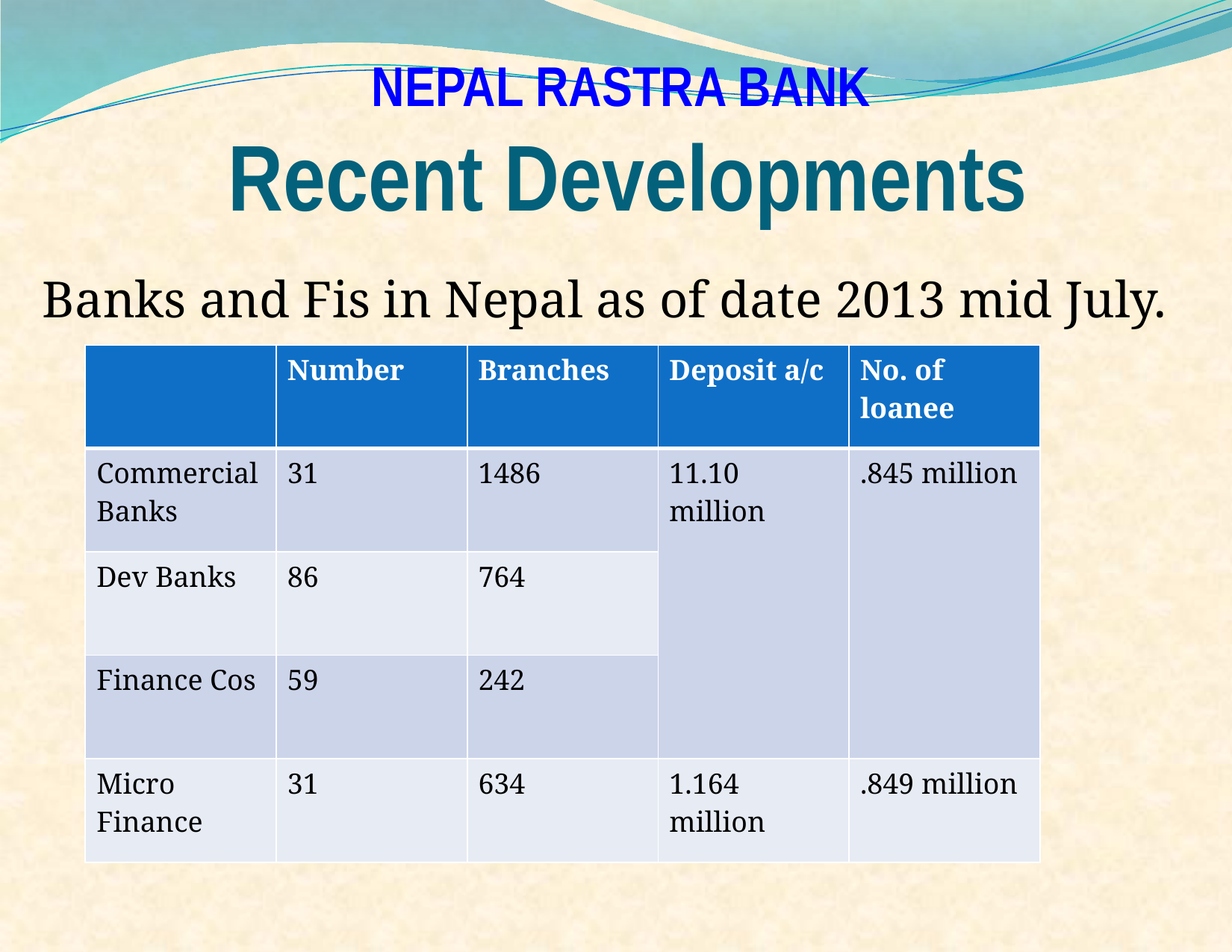

# NEPAL RASTRA BANK Recent Developments
Banks and Fis in Nepal as of date 2013 mid July.

|  | Number | Branches | Deposit a/c | No. of loanee |
| --- | --- | --- | --- | --- |
| Commercial Banks | 31 | 1486 | 11.10 million | .845 million |
| Dev Banks | 86 | 764 |  |  |
| Finance Cos | 59 | 242 |  |  |
| Micro Finance | 31 | 634 | 1.164 million | .849 million |